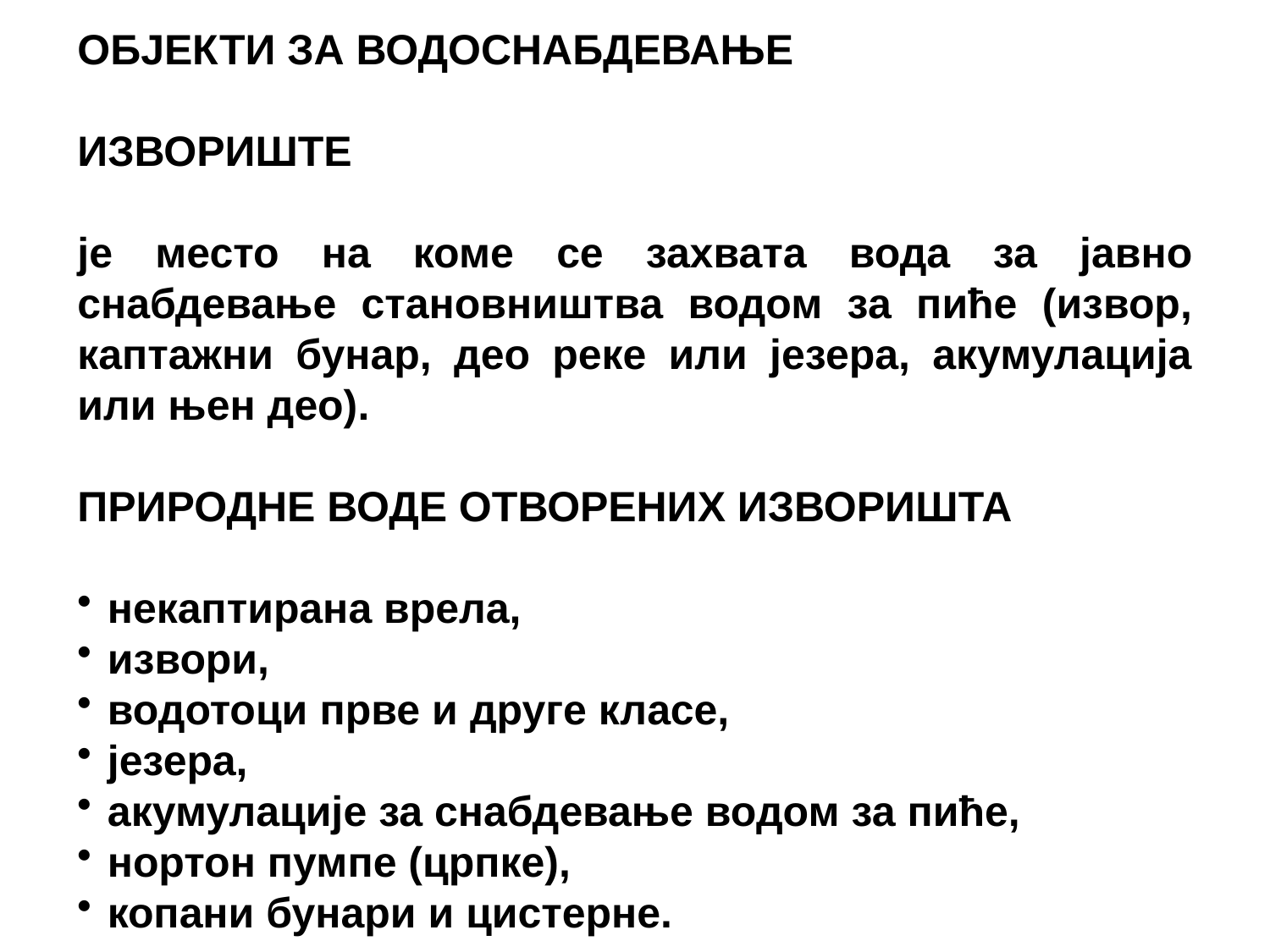

OБЈЕКТИ ЗА ВОДОСНАБДЕВАЊЕ

ИЗВОРИШТЕ

је место на коме се захвата вода за јавно снабдевање становништва водом за пиће (извор, каптажни бунар, део реке или језера, акумулација или њен део).

ПРИРОДНЕ ВОДЕ ОТВОРЕНИХ ИЗВОРИШТА

некаптирана врела,
извори,
водотоци прве и друге класе,
језера,
акумулације за снабдевање водом за пиће,
нортон пумпе (црпке),
копани бунари и цистерне.